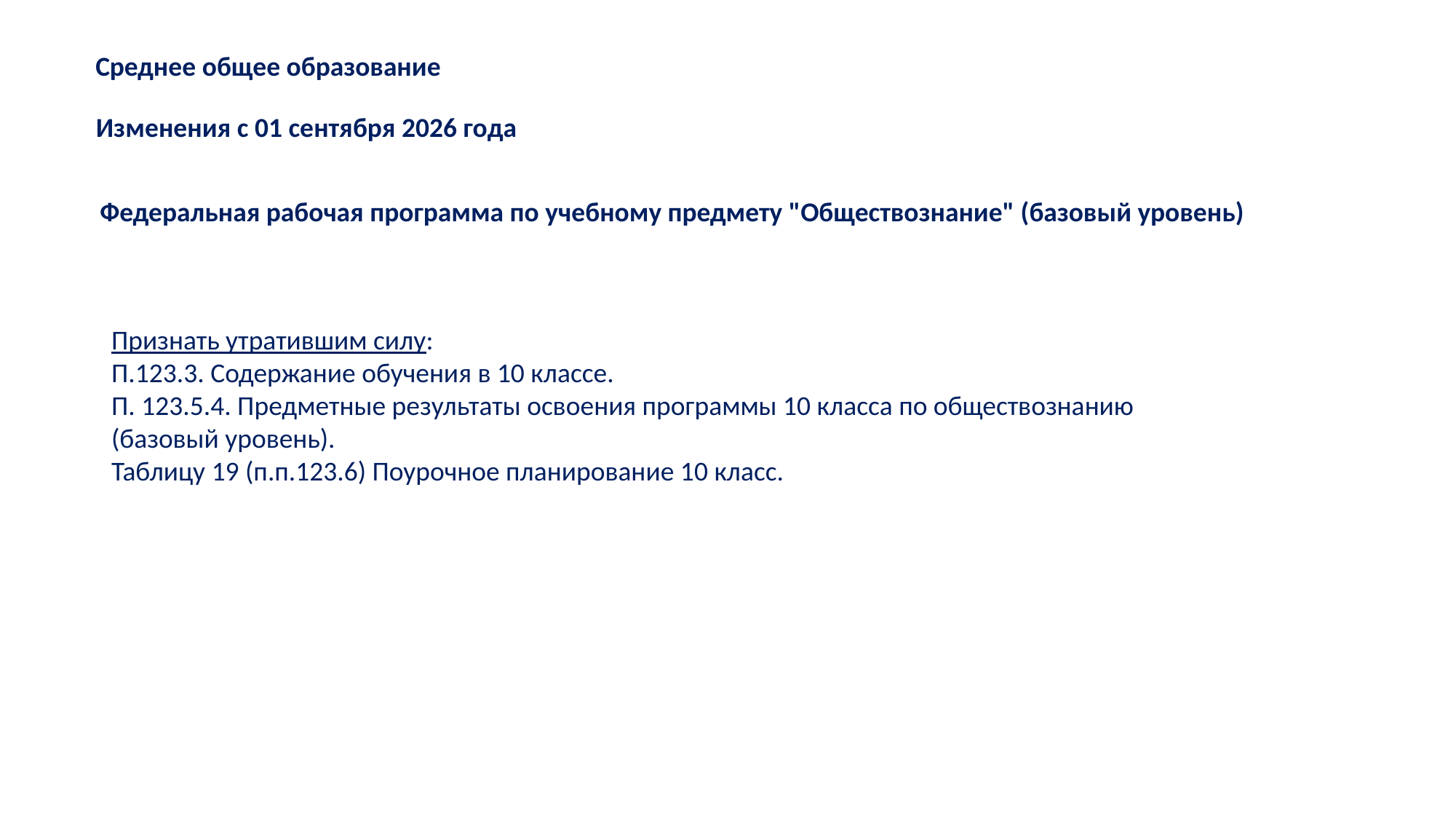

Среднее общее образование
Изменения с 01 сентября 2026 года
Федеральная рабочая программа по учебному предмету "Обществознание" (базовый уровень)
Признать утратившим силу:
П.123.3. Содержание обучения в 10 классе.
П. 123.5.4. Предметные результаты освоения программы 10 класса по обществознанию
(базовый уровень).
Таблицу 19 (п.п.123.6) Поурочное планирование 10 класс.